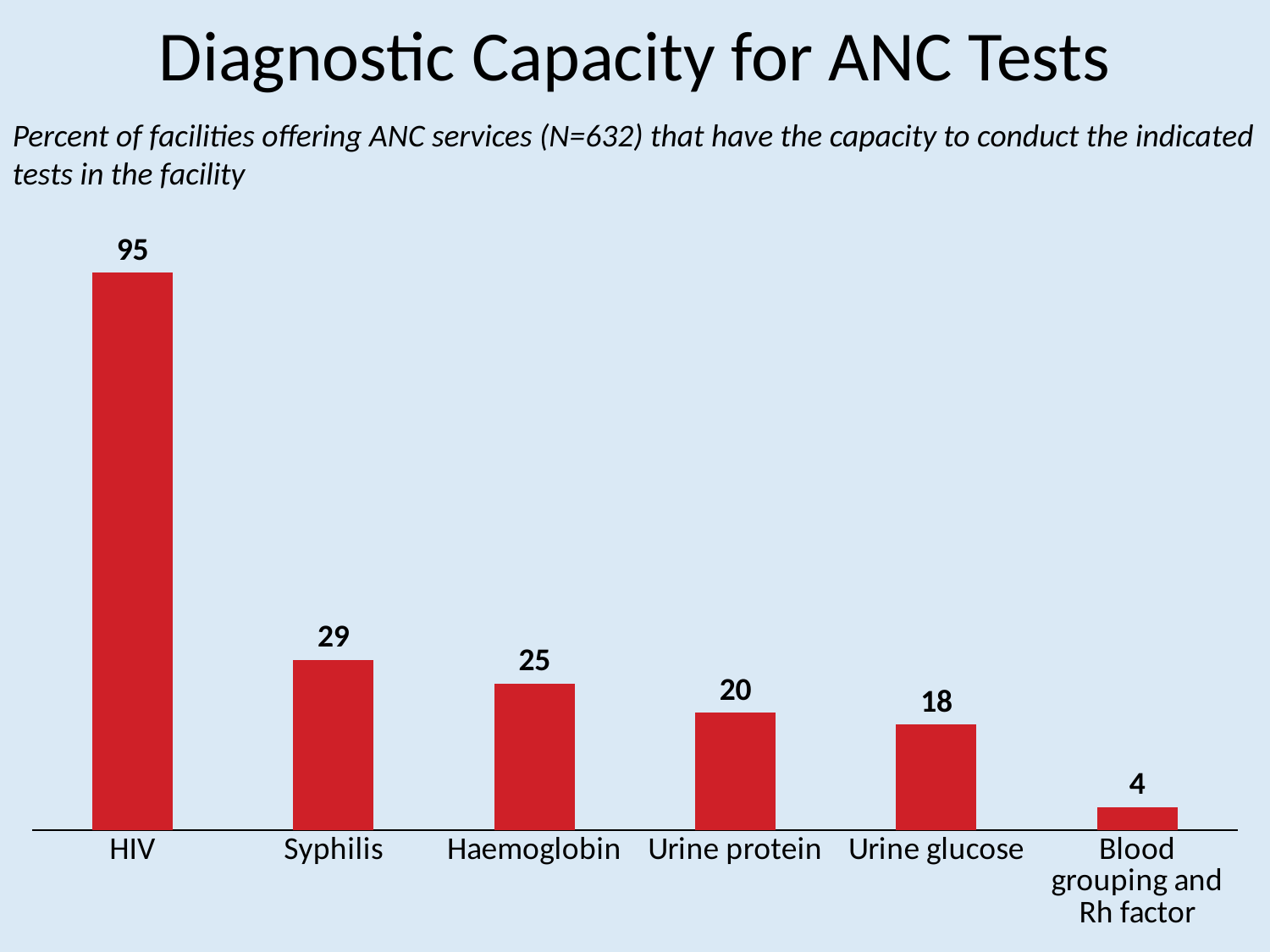

# Diagnostic Capacity for ANC Tests
Percent of facilities offering ANC services (N=632) that have the capacity to conduct the indicated tests in the facility

### Chart

| Category | Standard to screen clients |
|---|---|
| HIV | 95.0 |
| Syphilis | 29.0 |
| Haemoglobin | 25.0 |
| Urine protein | 20.0 |
| Urine glucose | 18.0 |
| Blood grouping and Rh factor | 4.0 |